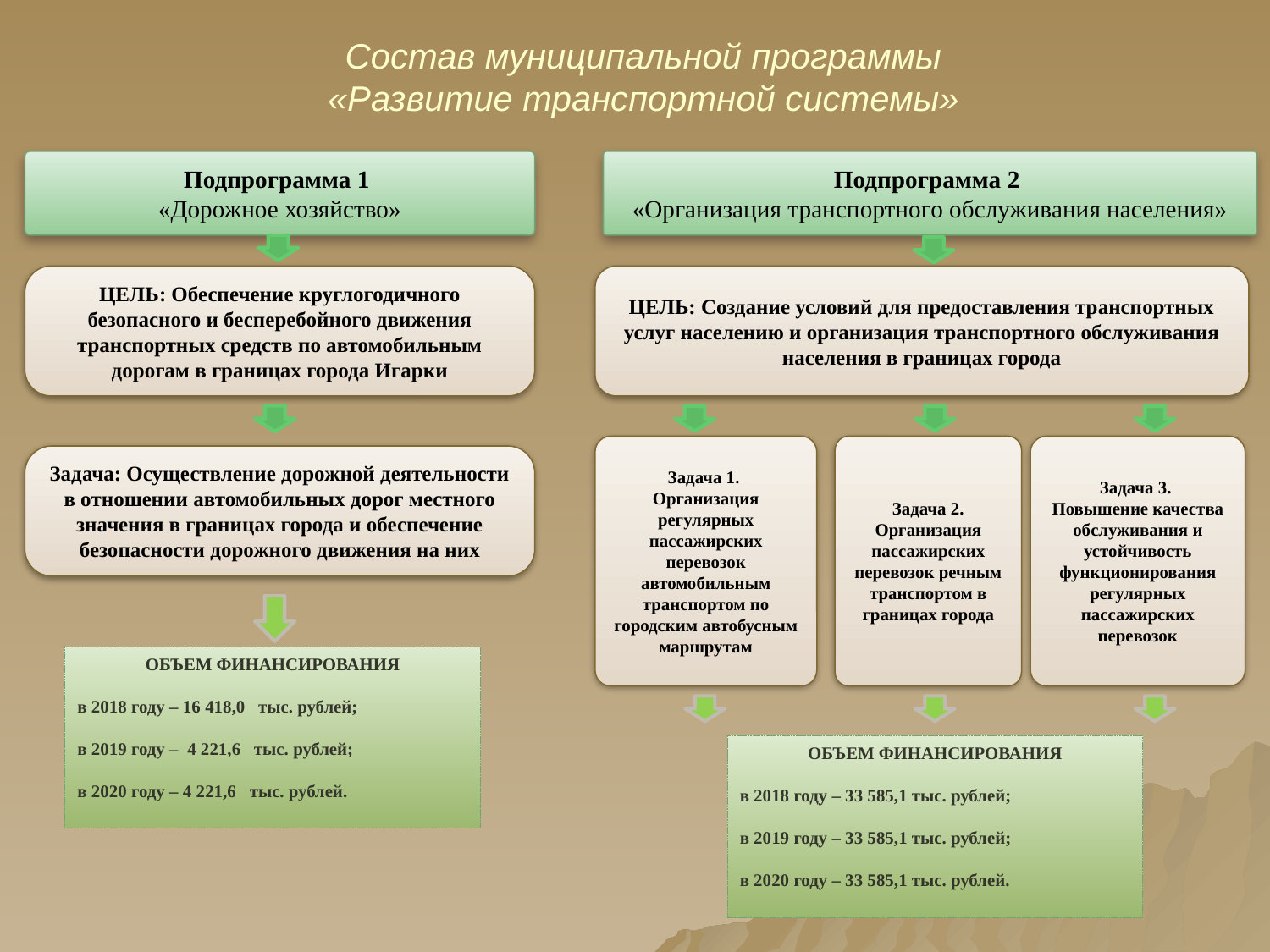

Состав муниципальной программы
«Развитие транспортной системы»

Подпрограмма 1
«Дорожное хозяйство»
Подпрограмма 2
«Организация транспортного обслуживания населения»

ЦЕЛЬ: Обеспечение круглогодичного безопасного и бесперебойного движения транспортных средств по автомобильным дорогам в границах города Игарки
ЦЕЛЬ: Создание условий для предоставления транспортных услуг населению и организация транспортного обслуживания населения в границах города

Задача 3.
Повышение качества обслуживания и устойчивость функционирования регулярных пассажирских перевозок
Задача 1.
Организация регулярных пассажирских перевозок автомобильным транспортом по городским автобусным маршрутам
Задача 2. Организация пассажирских перевозок речным транспортом в границах города
Задача: Осуществление дорожной деятельности в отношении автомобильных дорог местного значения в границах города и обеспечение безопасности дорожного движения на них

ОБЪЕМ ФИНАНСИРОВАНИЯ

в 2018 году – 16 418,0   тыс. рублей;

в 2019 году –  4 221,6   тыс. рублей;

в 2020 году – 4 221,6   тыс. рублей.

ОБЪЕМ ФИНАНСИРОВАНИЯ

в 2018 году – 33 585,1 тыс. рублей;

в 2019 году – 33 585,1 тыс. рублей;

в 2020 году – 33 585,1 тыс. рублей.